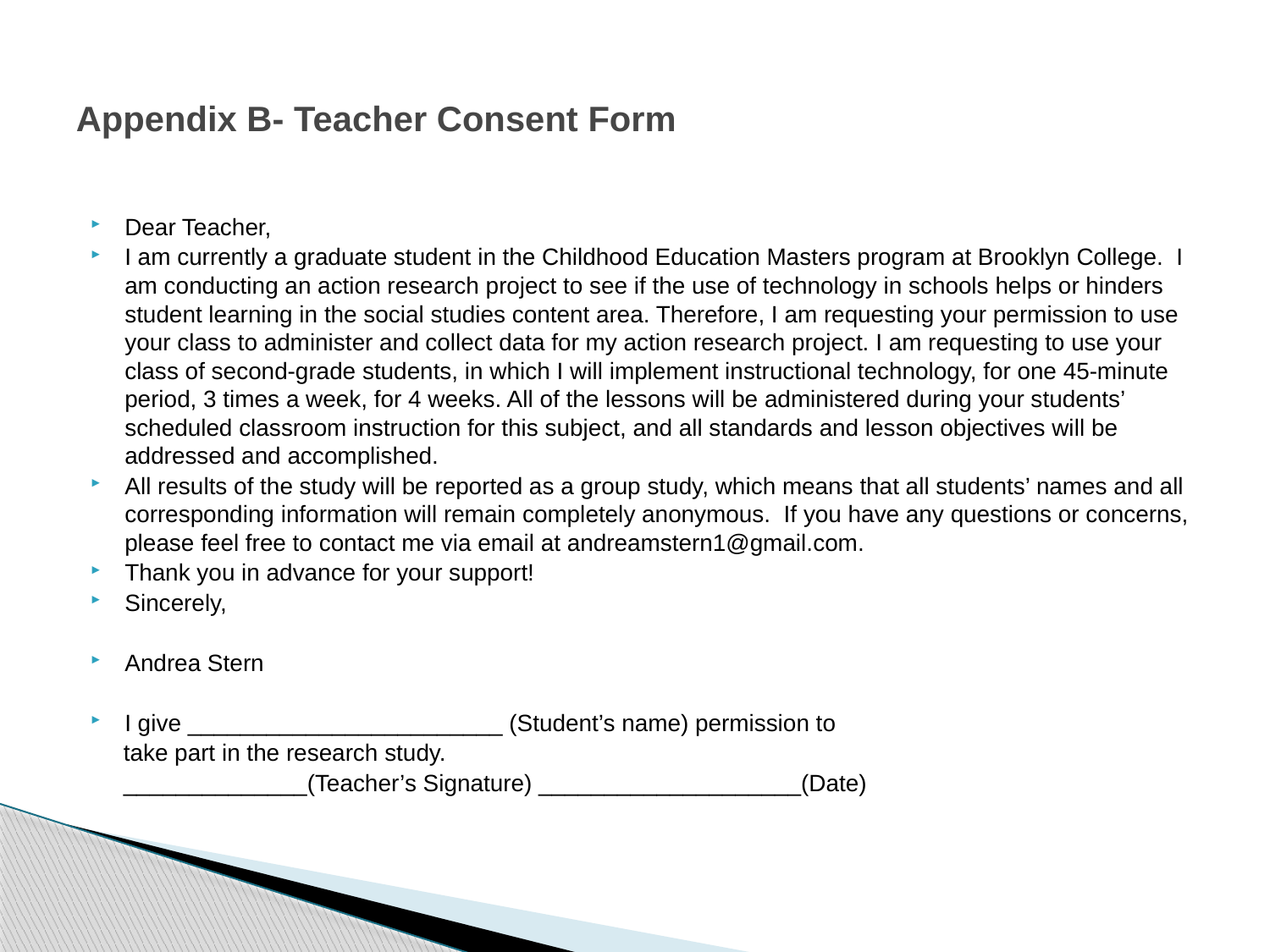

# Appendix B- Teacher Consent Form
Dear Teacher,
I am currently a graduate student in the Childhood Education Masters program at Brooklyn College.  I am conducting an action research project to see if the use of technology in schools helps or hinders student learning in the social studies content area. Therefore, I am requesting your permission to use your class to administer and collect data for my action research project. I am requesting to use your class of second-grade students, in which I will implement instructional technology, for one 45-minute period, 3 times a week, for 4 weeks. All of the lessons will be administered during your students’ scheduled classroom instruction for this subject, and all standards and lesson objectives will be addressed and accomplished.
All results of the study will be reported as a group study, which means that all students’ names and all corresponding information will remain completely anonymous.  If you have any questions or concerns, please feel free to contact me via email at andreamstern1@gmail.com.
Thank you in advance for your support!
Sincerely,

Andrea Stern

I give ________________________ (Student’s name) permission to
     take part in the research study.
     ______________(Teacher’s Signature) ____________________(Date)